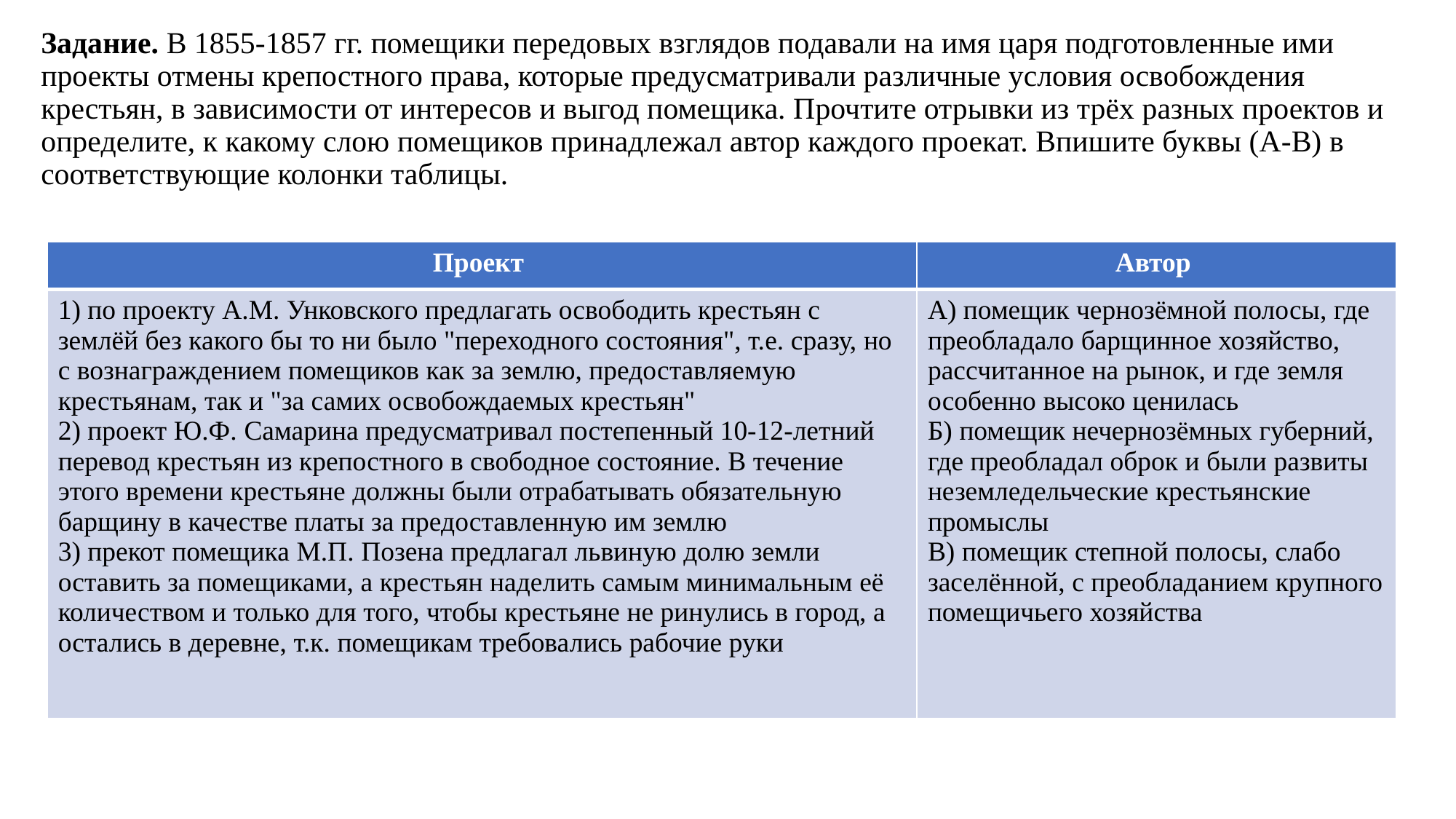

# Задание. В 1855-1857 гг. помещики передовых взглядов подавали на имя царя подготовленные ими проекты отмены крепостного права, которые предусматривали различные условия освобождения крестьян, в зависимости от интересов и выгод помещика. Прочтите отрывки из трёх разных проектов и определите, к какому слою помещиков принадлежал автор каждого проекат. Впишите буквы (А-В) в соответствующие колонки таблицы.
| Проект | Автор |
| --- | --- |
| 1) по проекту А.М. Унковского предлагать освободить крестьян с землёй без какого бы то ни было "переходного состояния", т.е. сразу, но с вознаграждением помещиков как за землю, предоставляемую крестьянам, так и "за самих освобождаемых крестьян" 2) проект Ю.Ф. Самарина предусматривал постепенный 10-12-летний перевод крестьян из крепостного в свободное состояние. В течение этого времени крестьяне должны были отрабатывать обязательную барщину в качестве платы за предоставленную им землю 3) прекот помещика М.П. Позена предлагал львиную долю земли оставить за помещиками, а крестьян наделить самым минимальным её количеством и только для того, чтобы крестьяне не ринулись в город, а остались в деревне, т.к. помещикам требовались рабочие руки | А) помещик чернозёмной полосы, где преобладало барщинное хозяйство, рассчитанное на рынок, и где земля особенно высоко ценилась Б) помещик нечернозёмных губерний, где преобладал оброк и были развиты неземледельческие крестьянские промыслы В) помещик степной полосы, слабо заселённой, с преобладанием крупного помещичьего хозяйства |